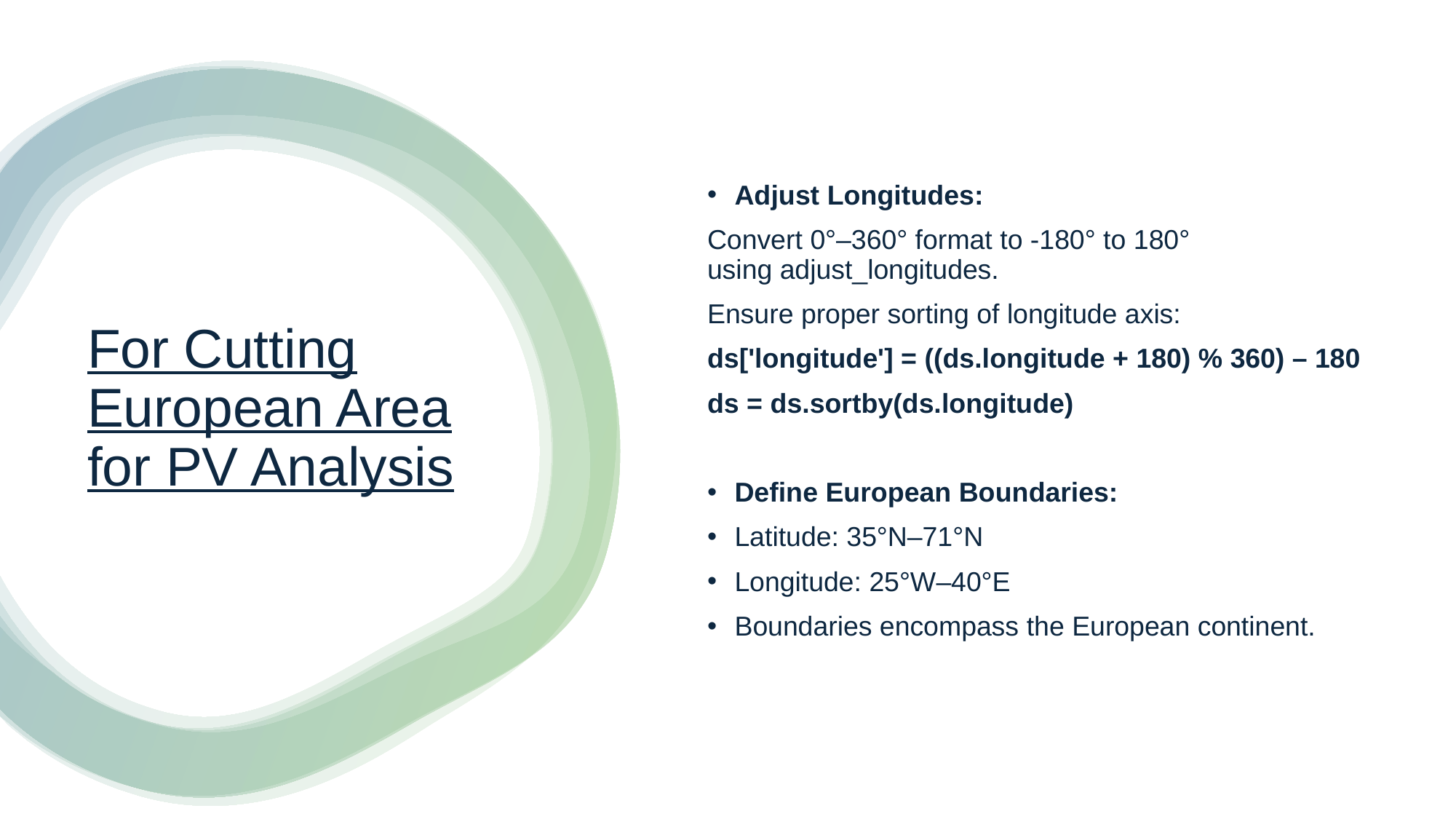

Adjust Longitudes:
Convert 0°–360° format to -180° to 180° using adjust_longitudes.
Ensure proper sorting of longitude axis:
ds['longitude'] = ((ds.longitude + 180) % 360) – 180
ds = ds.sortby(ds.longitude)

Define European Boundaries:
Latitude: 35°N–71°N
Longitude: 25°W–40°E
Boundaries encompass the European continent.

# For Cutting European Area for PV Analysis